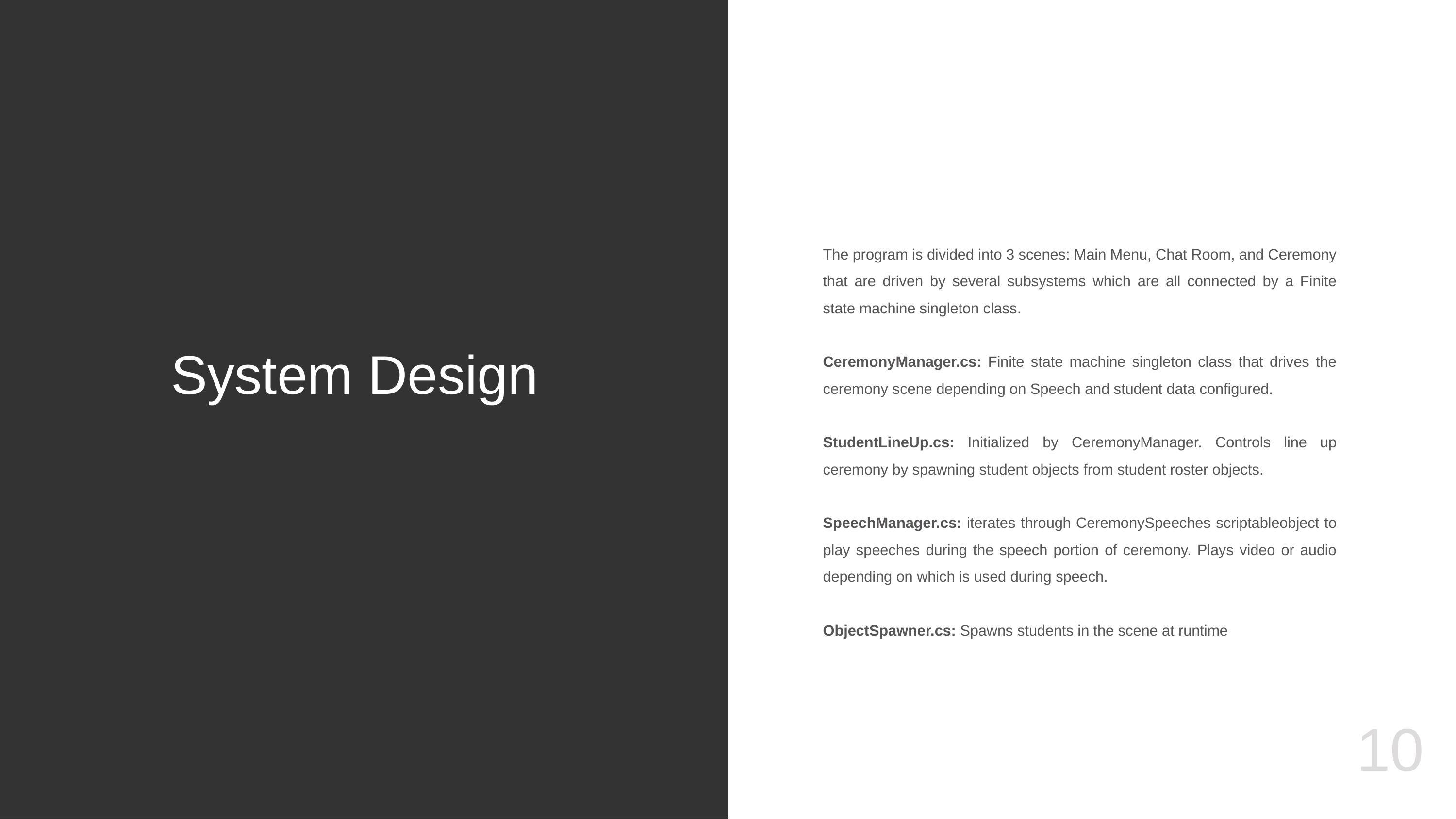

# System Design
The program is divided into 3 scenes: Main Menu, Chat Room, and Ceremony that are driven by several subsystems which are all connected by a Finite state machine singleton class.

CeremonyManager.cs: Finite state machine singleton class that drives the ceremony scene depending on Speech and student data configured.

StudentLineUp.cs: Initialized by CeremonyManager. Controls line up ceremony by spawning student objects from student roster objects.

SpeechManager.cs: iterates through CeremonySpeeches scriptableobject to play speeches during the speech portion of ceremony. Plays video or audio depending on which is used during speech.

ObjectSpawner.cs: Spawns students in the scene at runtime
10